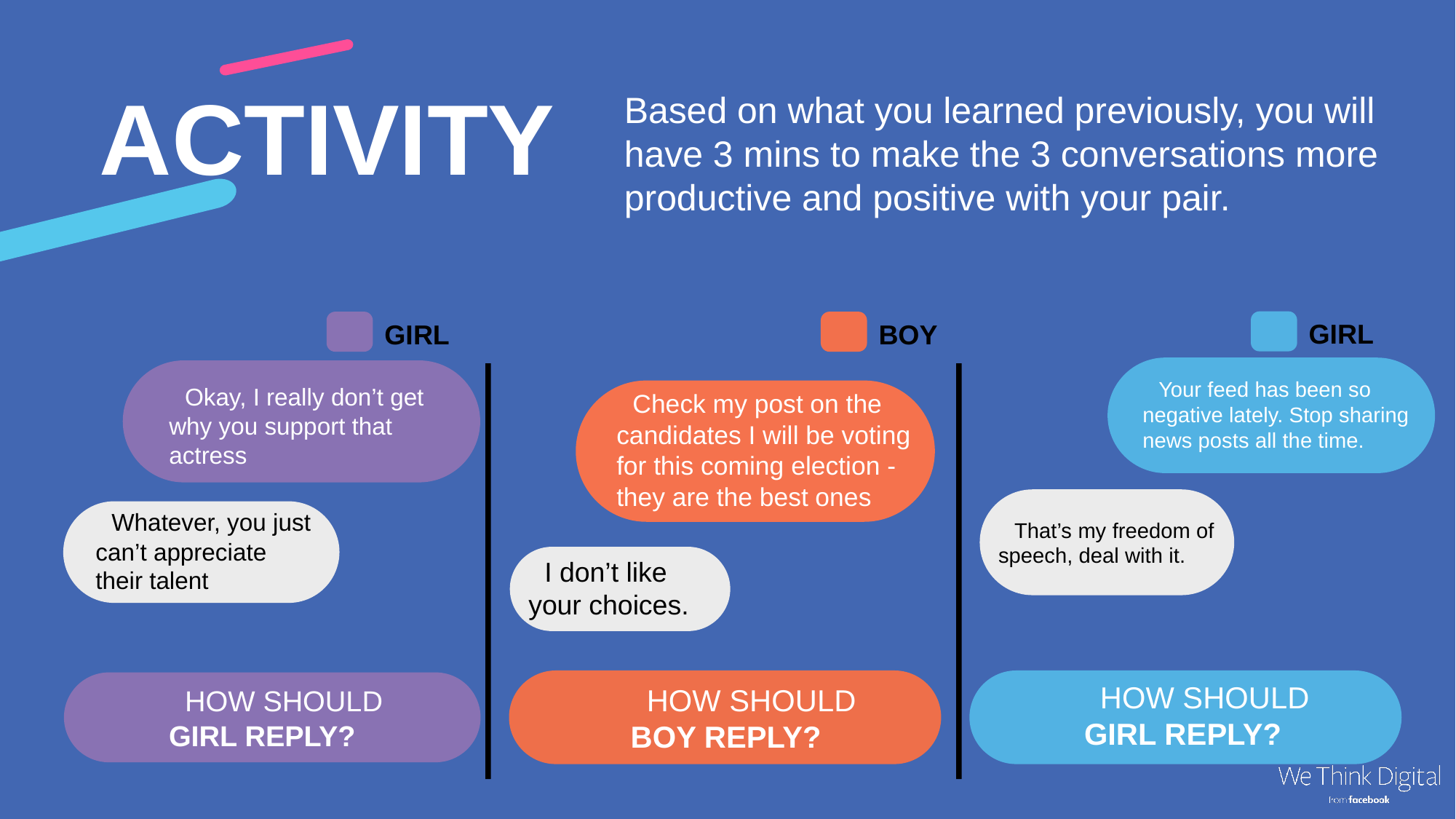

ACTIVITY
Based on what you learned previously, you will have 3 mins to make the 3 conversations more productive and positive with your pair.

GIRL

GIRL
BOY

Your feed has been so negative lately. Stop sharing news posts all the time.
Okay, I really don’t get why you support that actress

Check my post on the candidates I will be voting for this coming election - they are the best ones

Whatever, you just can’t appreciate their talent
That’s my freedom of speech, deal with it.

I don’t like your choices.

HOW SHOULD GIRL REPLY?
HOW SHOULD BOY REPLY?
HOW SHOULD GIRL REPLY?